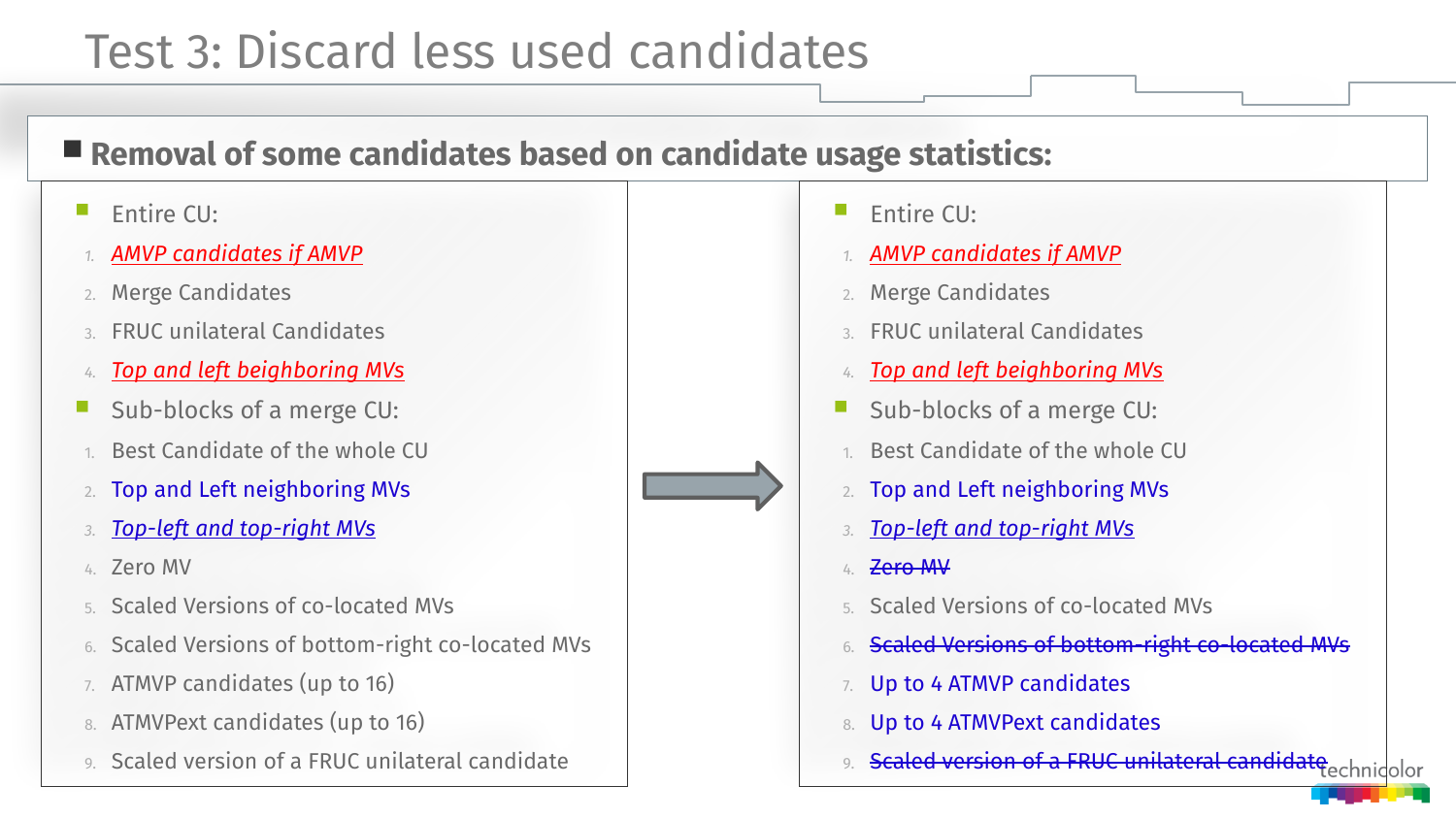

Test 3: Discard less used candidates
Removal of some candidates based on candidate usage statistics:
Entire CU:
AMVP candidates if AMVP
Merge Candidates
FRUC unilateral Candidates
Top and left beighboring MVs
Sub-blocks of a merge CU:
Best Candidate of the whole CU
Top and Left neighboring MVs
Top-left and top-right MVs
Zero MV
Scaled Versions of co-located MVs
Scaled Versions of bottom-right co-located MVs
ATMVP candidates (up to 16)
ATMVPext candidates (up to 16)
Scaled version of a FRUC unilateral candidate
Entire CU:
AMVP candidates if AMVP
Merge Candidates
FRUC unilateral Candidates
Top and left beighboring MVs
Sub-blocks of a merge CU:
Best Candidate of the whole CU
Top and Left neighboring MVs
Top-left and top-right MVs
Zero MV
Scaled Versions of co-located MVs
Scaled Versions of bottom-right co-located MVs
Up to 4 ATMVP candidates
Up to 4 ATMVPext candidates
Scaled version of a FRUC unilateral candidate